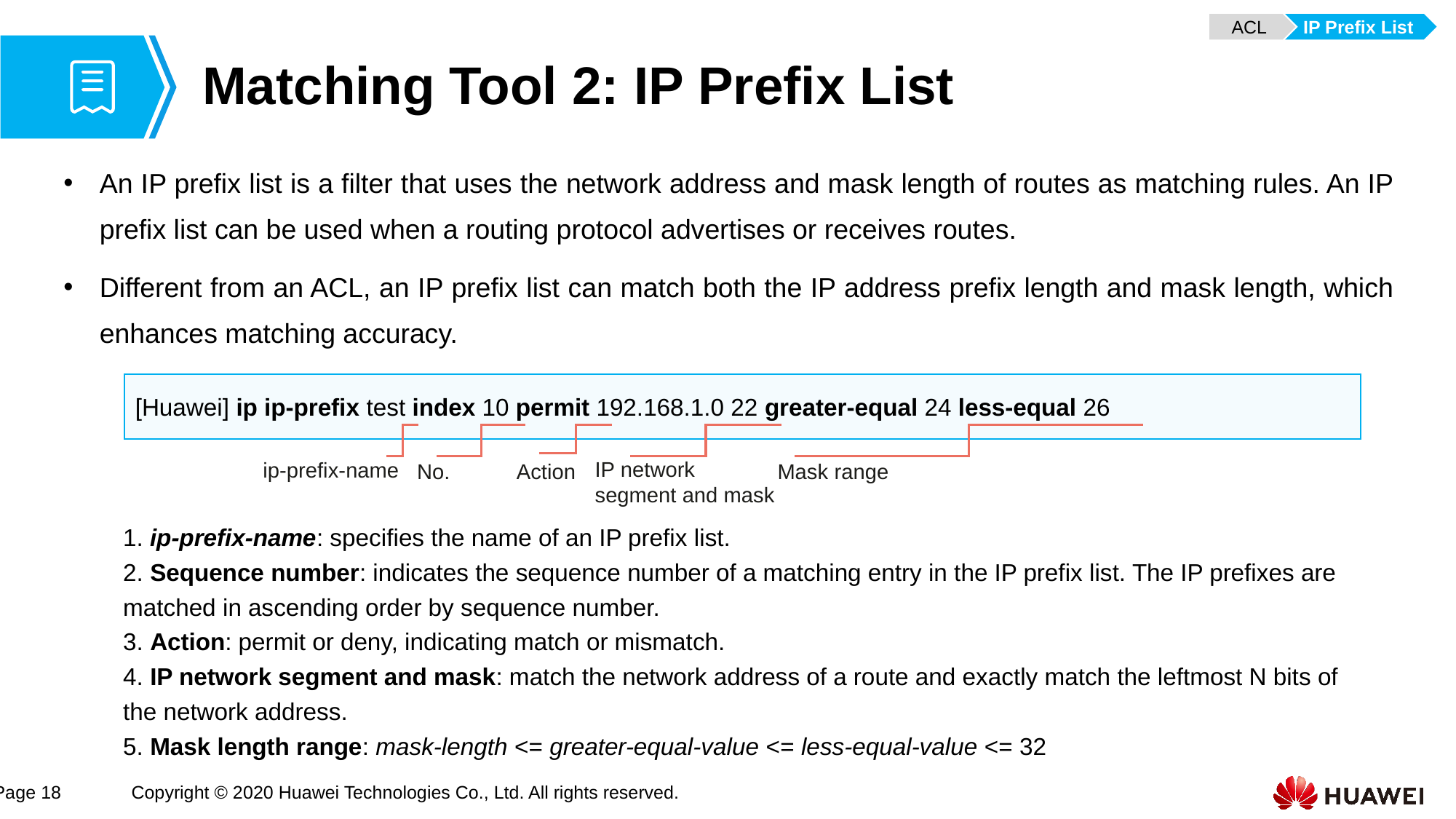

ACL
IP Prefix List
# Matching Tool 2: IP Prefix List
An IP prefix list is a filter that uses the network address and mask length of routes as matching rules. An IP prefix list can be used when a routing protocol advertises or receives routes.
Different from an ACL, an IP prefix list can match both the IP address prefix length and mask length, which enhances matching accuracy.
[Huawei] ip ip-prefix test index 10 permit 192.168.1.0 22 greater-equal 24 less-equal 26
ip-prefix-name
No.
Action
Mask range
IP network segment and mask
1. ip-prefix-name: specifies the name of an IP prefix list.
2. Sequence number: indicates the sequence number of a matching entry in the IP prefix list. The IP prefixes are matched in ascending order by sequence number.
3. Action: permit or deny, indicating match or mismatch.
4. IP network segment and mask: match the network address of a route and exactly match the leftmost N bits of the network address.
5. Mask length range: mask-length <= greater-equal-value <= less-equal-value <= 32